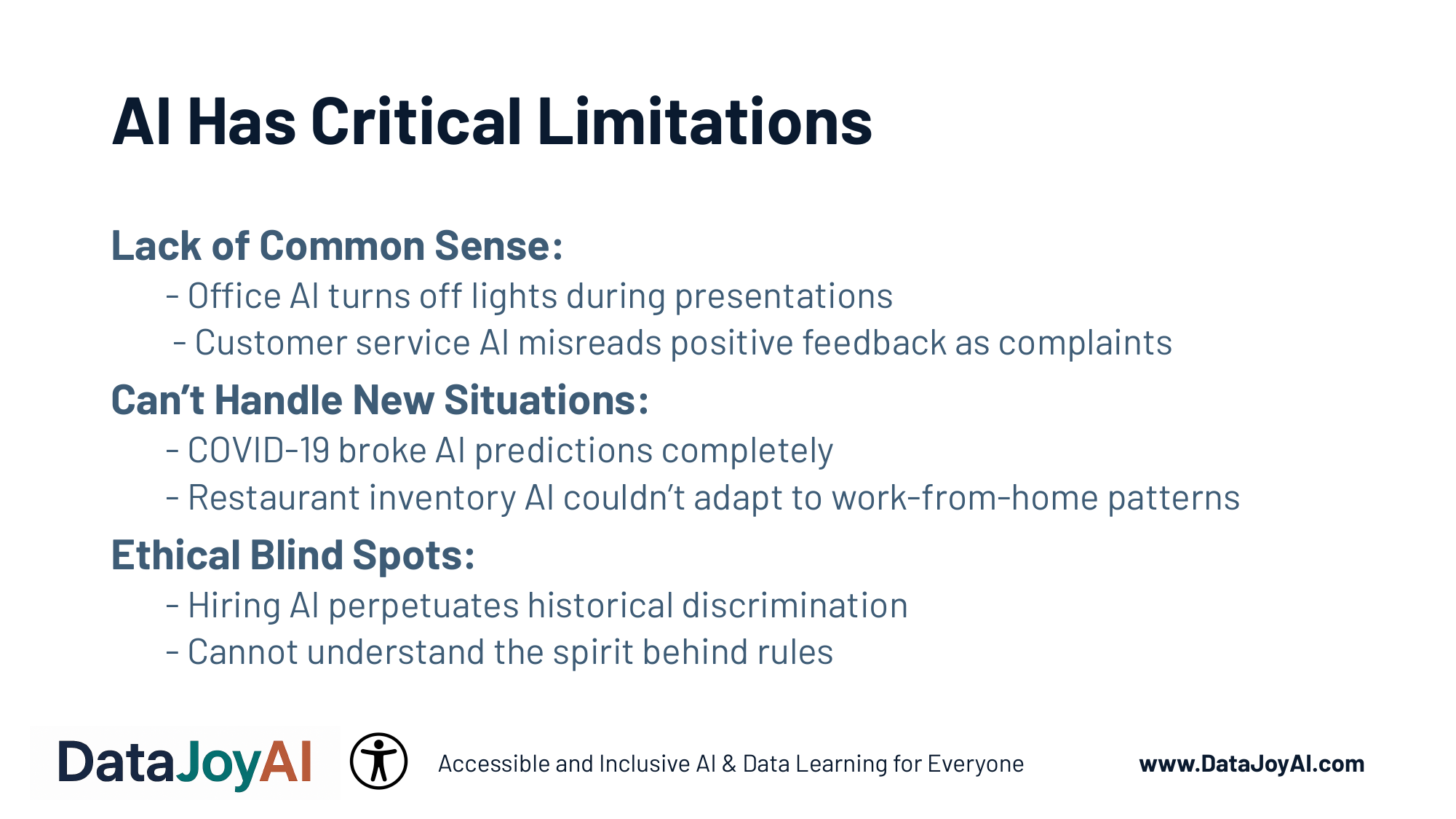

# AI Has Critical Limitations
Lack of Common Sense:
- Office AI turns off lights during presentations
 - Customer service AI misreads positive feedback as complaints
Can’t Handle New Situations:
- COVID-19 broke AI predictions completely
- Restaurant inventory AI couldn’t adapt to work-from-home patterns
Ethical Blind Spots:
- Hiring AI perpetuates historical discrimination
- Cannot understand the spirit behind rules